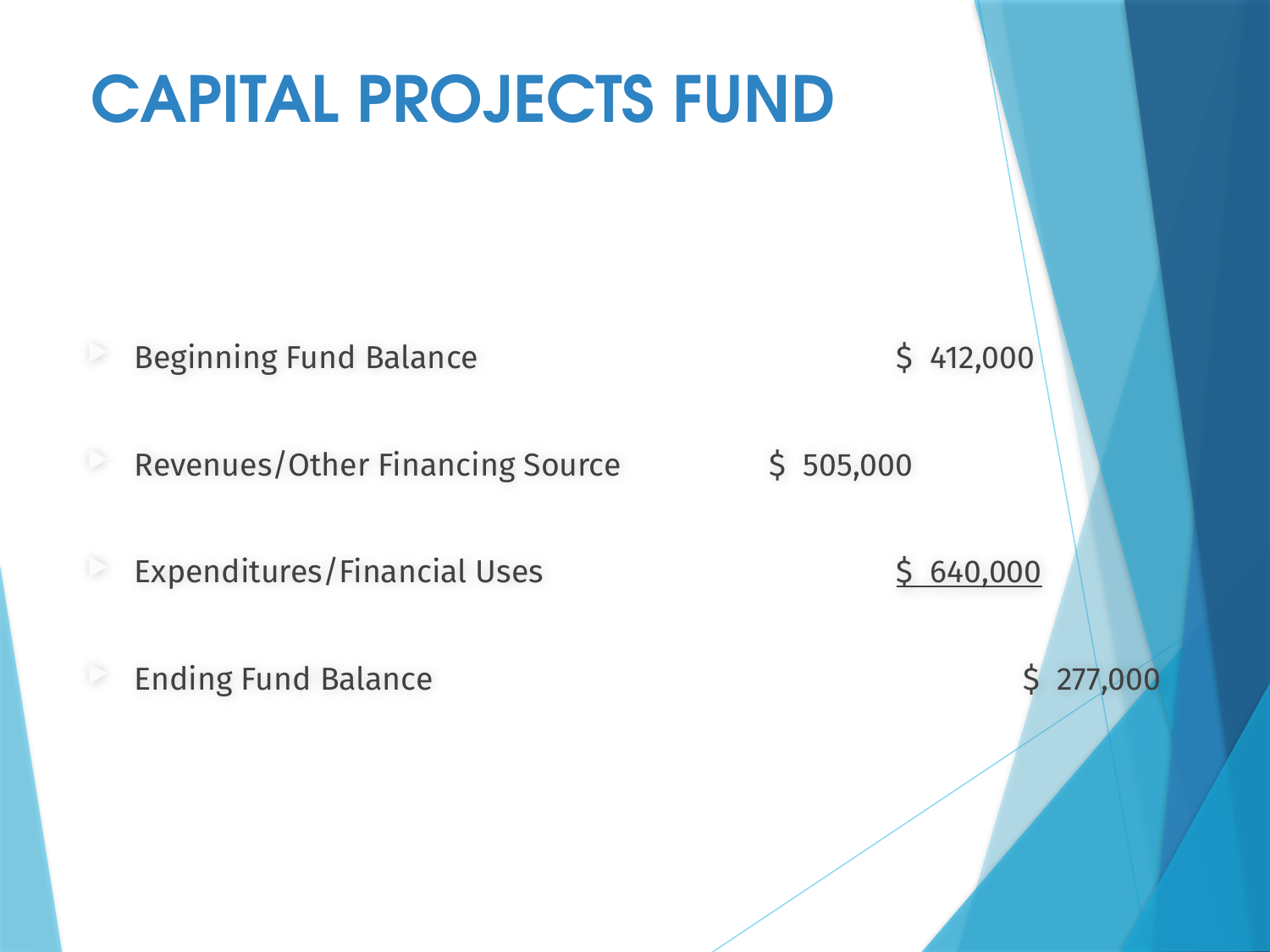

# CAPITAL PROJECTS FUND

Beginning Fund Balance				$  412,000

Revenues/Other Financing Source           	$  505,000

Expenditures/Financial Uses			$  640,000

Ending Fund Balance					$  277,000